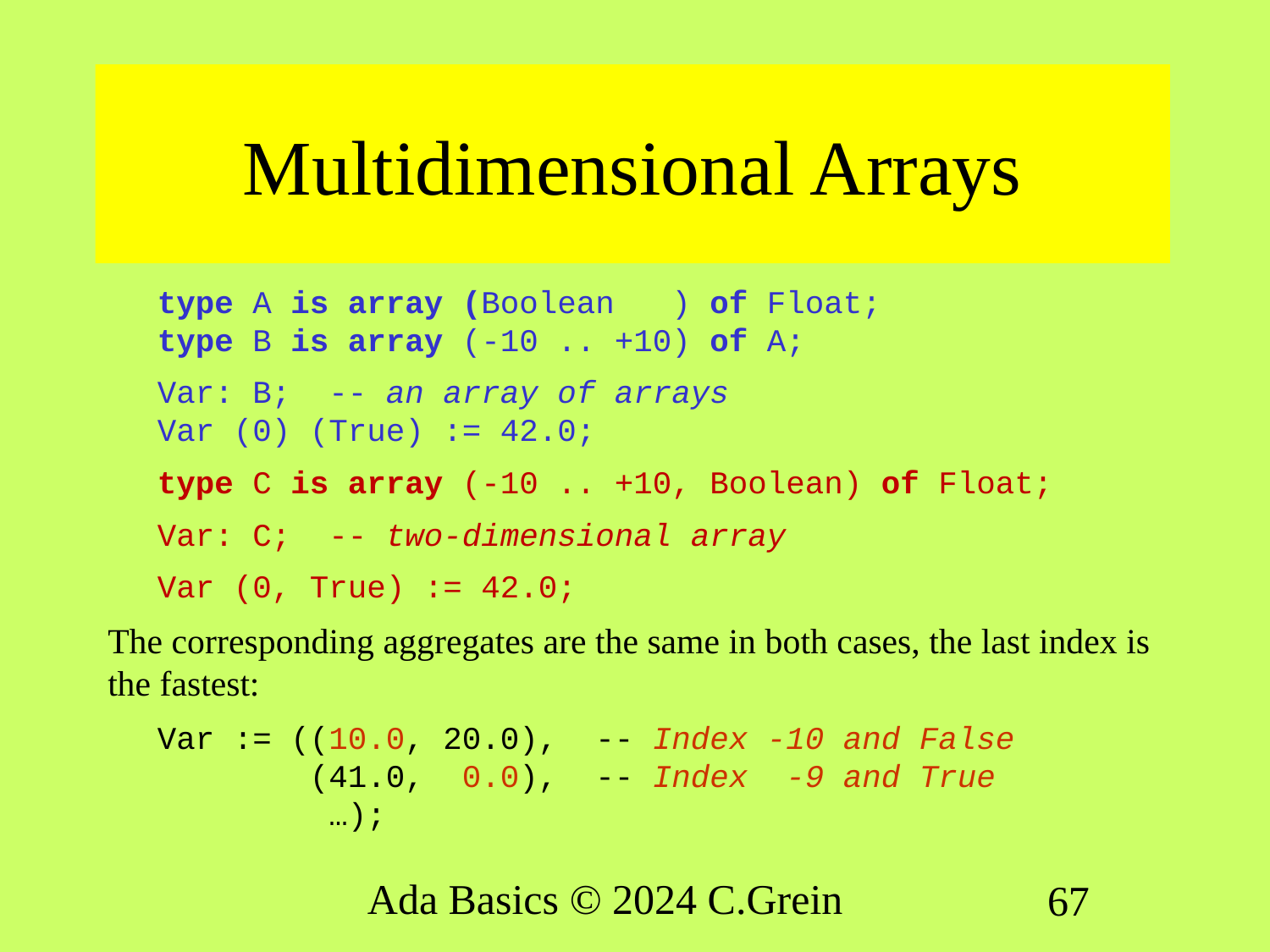

# Multidimensional Arrays
type A is array (Boolean   ) of Float;
type B is array (-10 .. +10) of A;
Var: B;  -- an array of arrays
Var (0) (True) := 42.0;
type C is array (-10 .. +10, Boolean) of Float;
Var: C;  -- two-dimensional array
Var (0, True) := 42.0;
The corresponding aggregates are the same in both cases, the last index is the fastest:
Var := ((10.0, 20.0),  -- Index -10 and False
        (41.0,  0.0),  -- Index  -9 and True
         …);
Ada Basics © 2024 C.Grein
67